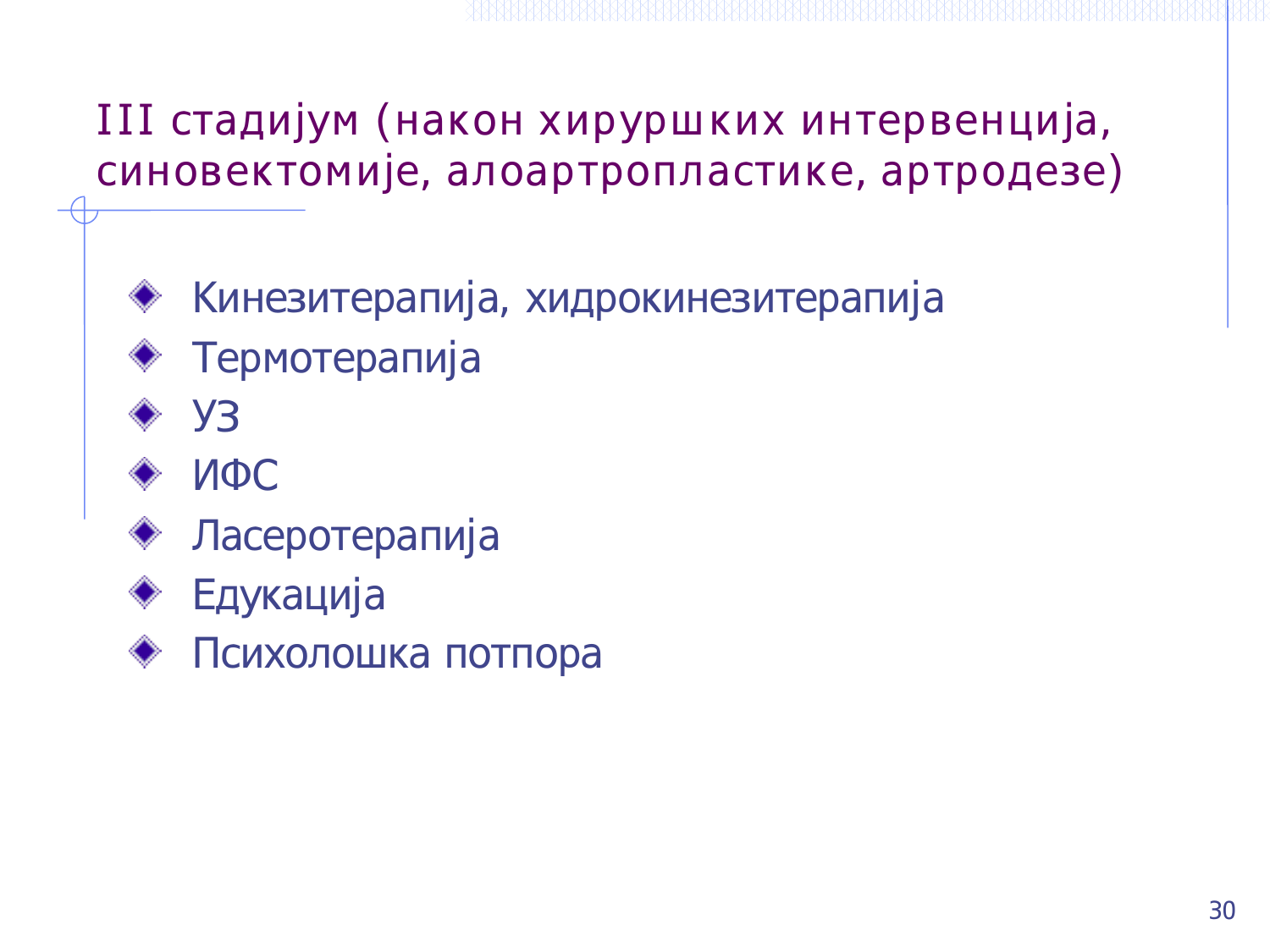

# III стадијум (након хируршких интервенција, синовектомије, алоартропластике, артродезе)
Кинезитерапија, хидрокинезитерапија
Термотерапија
УЗ
ИФС
Ласеротерапија
Едукација
Психолошка потпора
30